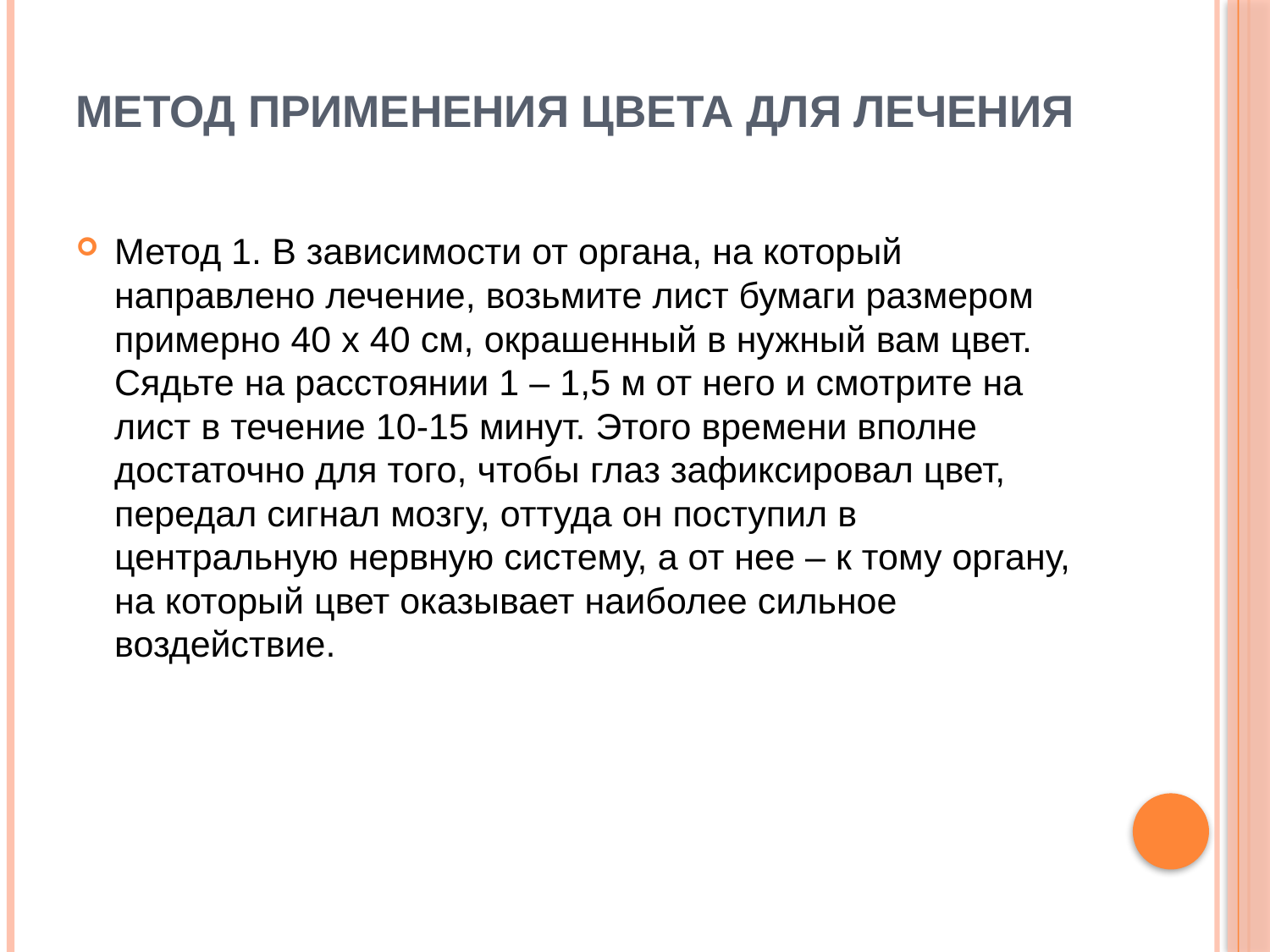

# Метод применения цвета для лечения
Метод 1. В зависимости от органа, на который
направлено лечение, возьмите лист бумаги размером
примерно 40 х 40 см, окрашенный в нужный вам цвет.
Сядьте на расстоянии 1 – 1,5 м от него и смотрите на лист в течение 10-15 минут. Этого времени вполне достаточно для того, чтобы глаз зафиксировал цвет, передал сигнал мозгу, оттуда он поступил в центральную нервную систему, а от нее – к тому органу, на который цвет оказывает наиболее сильное
воздействие.